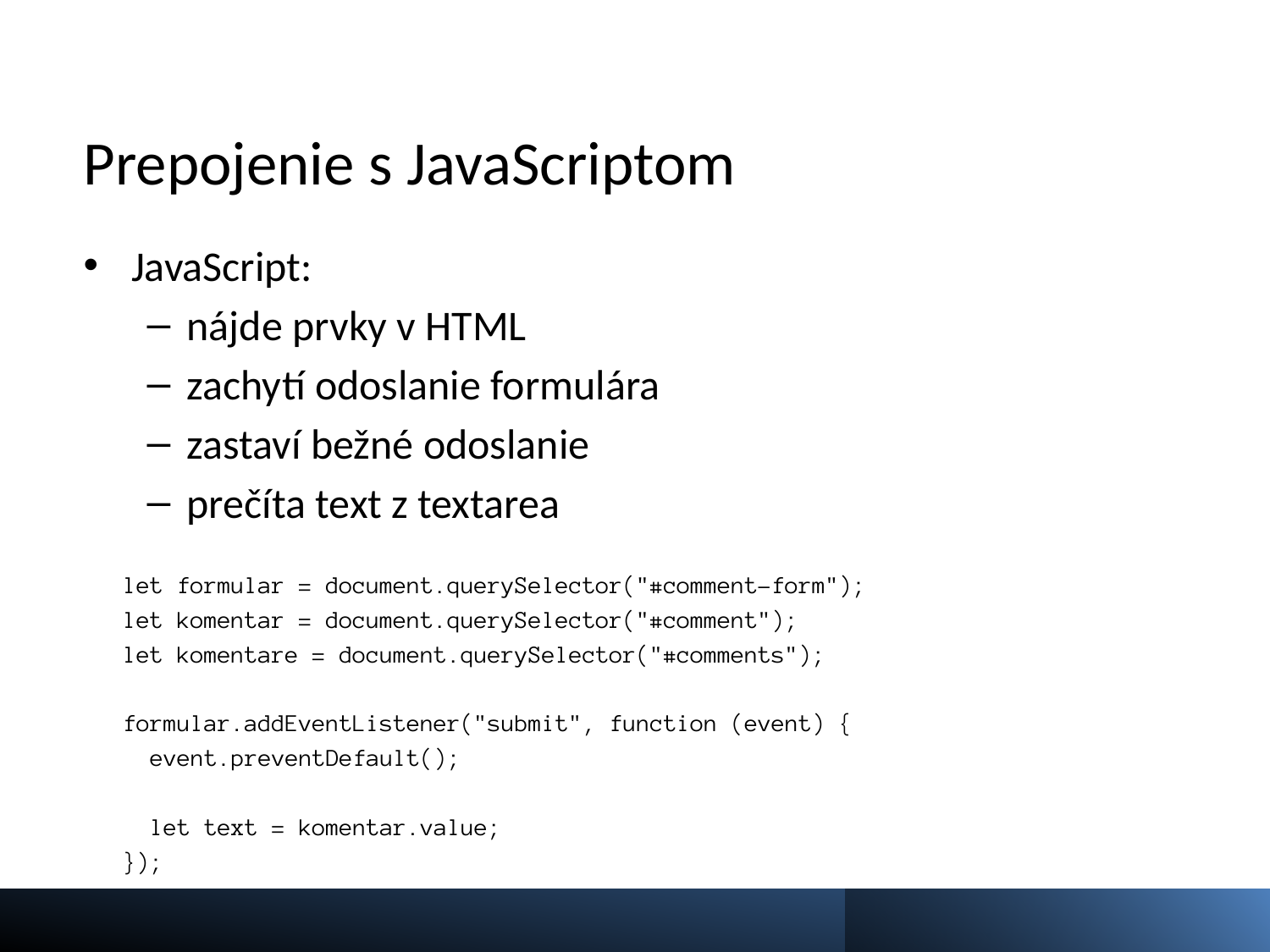

# Prepojenie s JavaScriptom
JavaScript:
nájde prvky v HTML
zachytí odoslanie formulára
zastaví bežné odoslanie
prečíta text z textarea
let formular = document.querySelector("#comment-form");
let komentar = document.querySelector("#comment");
let komentare = document.querySelector("#comments");

formular.addEventListener("submit", function (event) {
  event.preventDefault();

  let text = komentar.value;
});